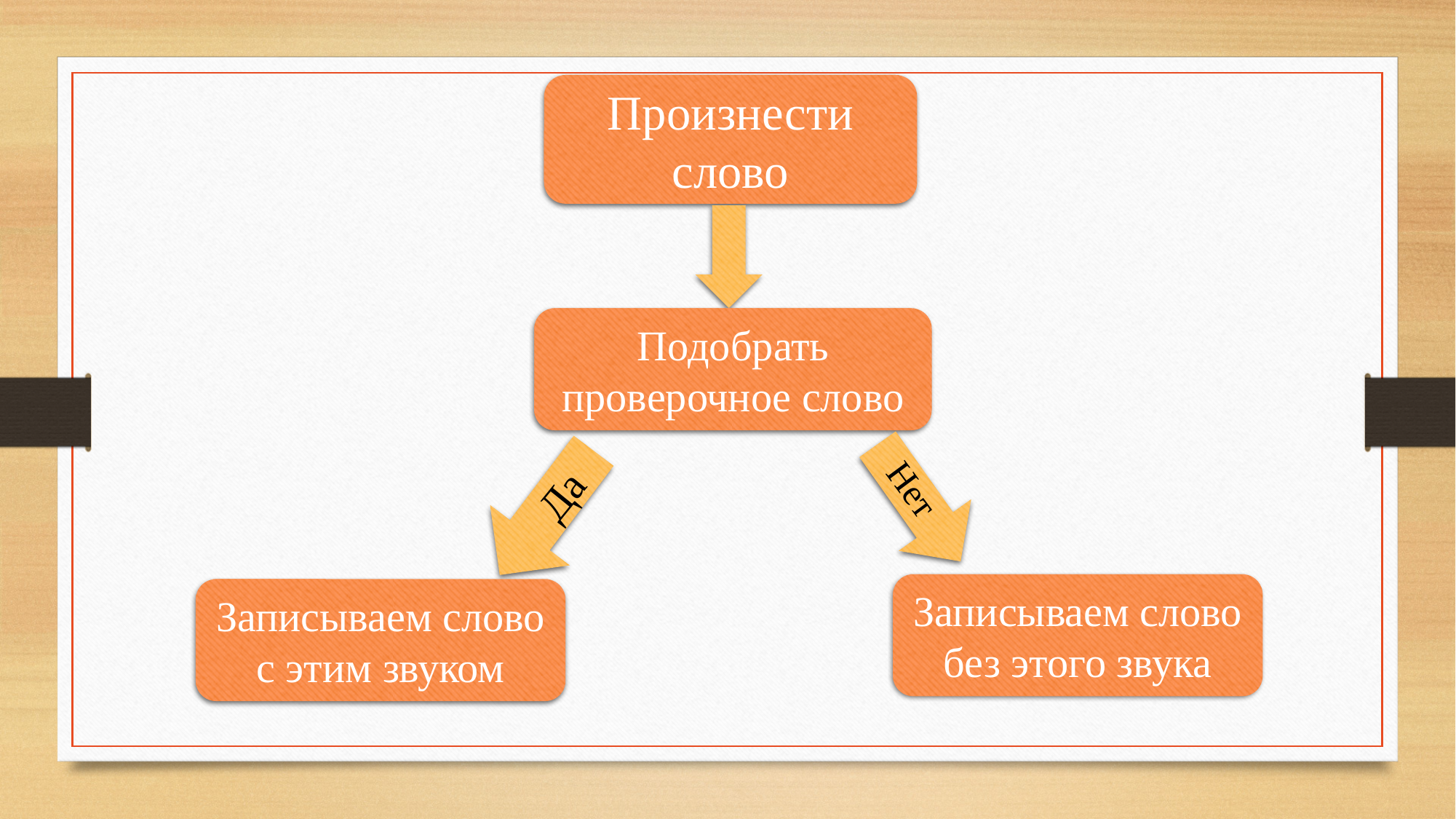

Произнести слово

Подобрать проверочное слово

Нет

Да
Записываем слово без этого звука
Записываем слово с этим звуком